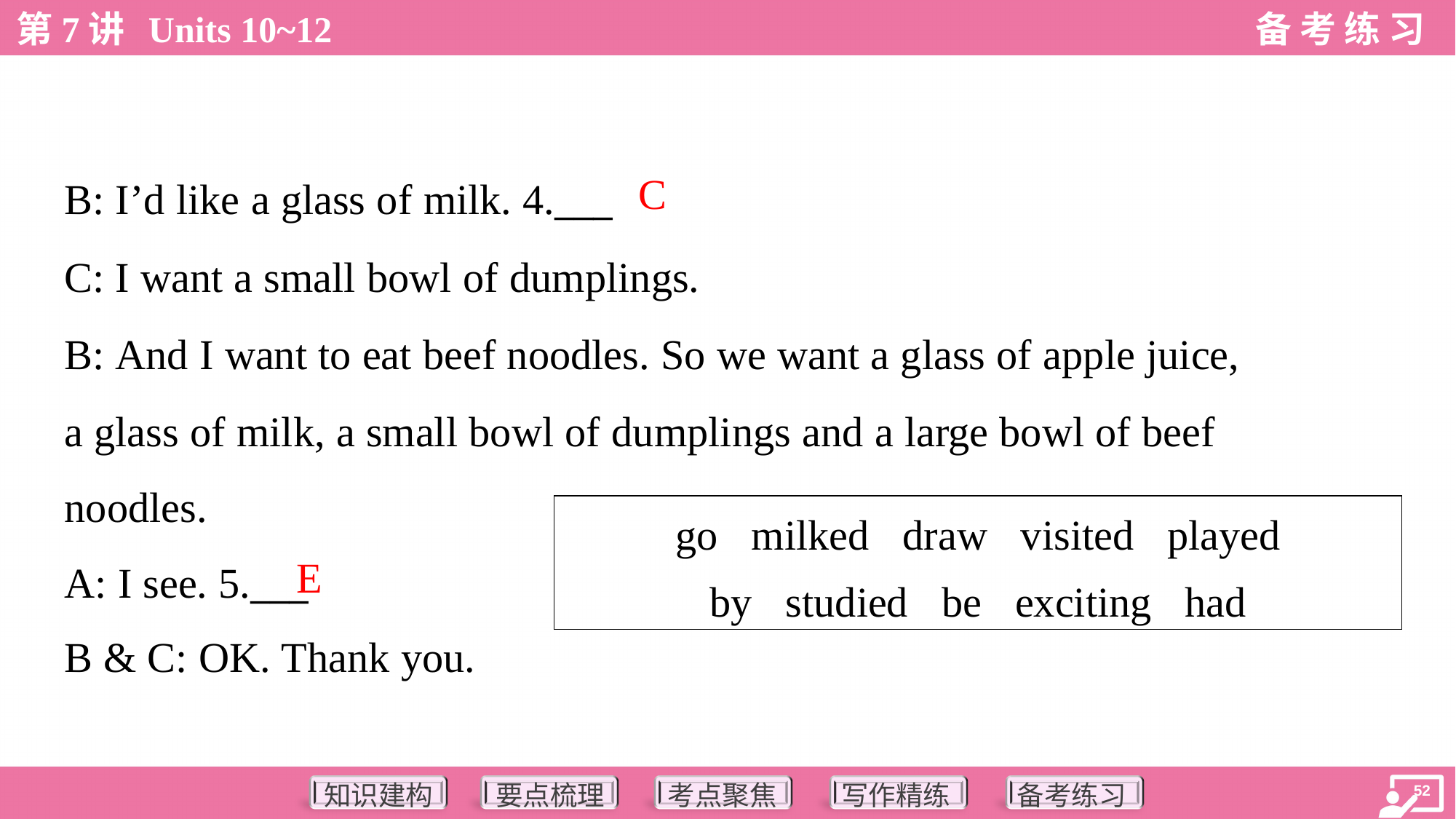

C
B: I’d like a glass of milk. 4.___
C: I want a small bowl of dumplings.
B: And I want to eat beef noodles. So we want a glass of apple juice,
a glass of milk, a small bowl of dumplings and a large bowl of beef
noodles.
| go milked draw visited played by studied be exciting had |
| --- |
E
A: I see. 5.___
B & C: OK. Thank you.